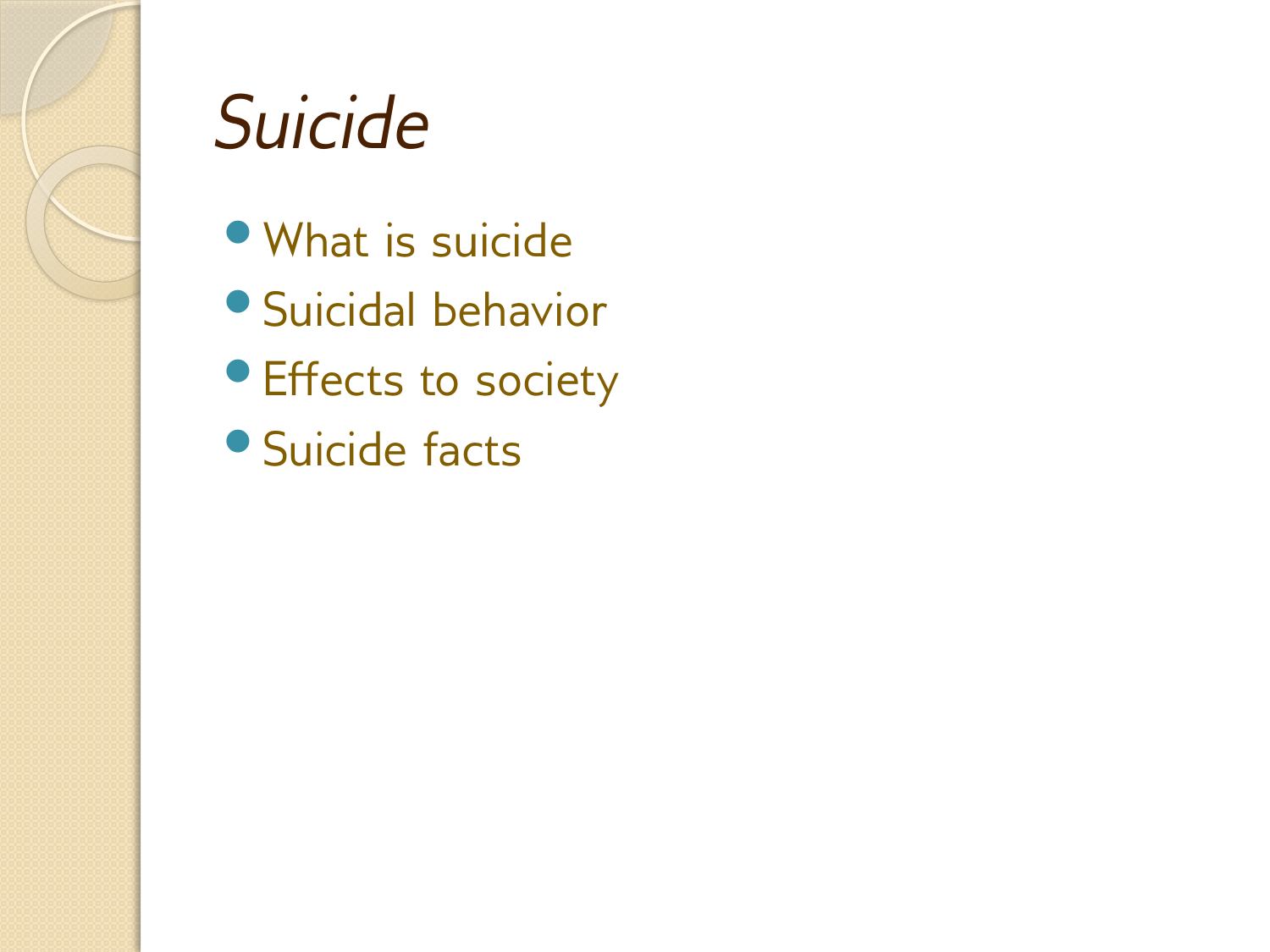

# Suicide
What is suicide
Suicidal behavior
Effects to society
Suicide facts